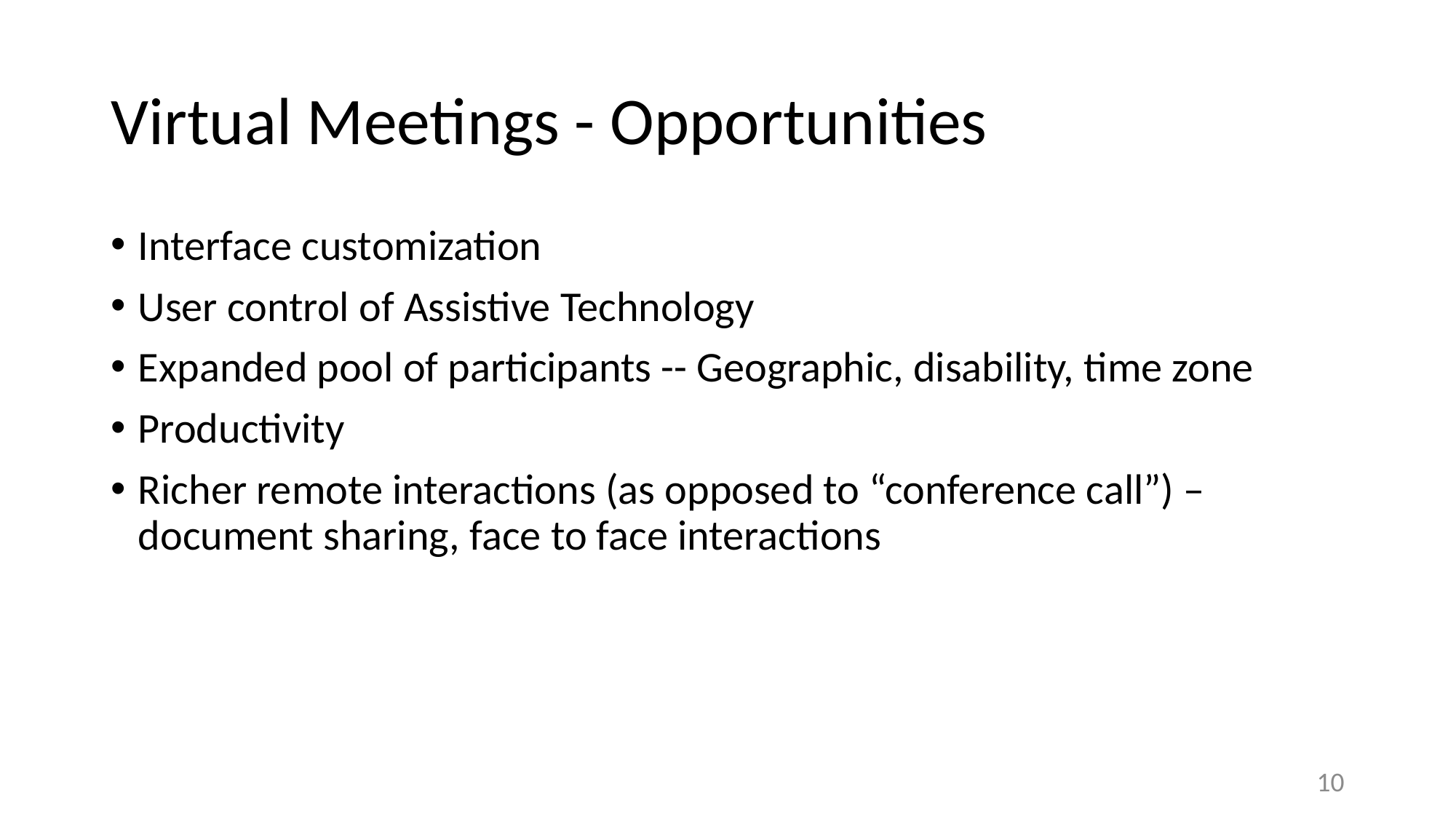

# Virtual Meetings - Opportunities
Interface customization
User control of Assistive Technology
Expanded pool of participants -- Geographic, disability, time zone
Productivity
Richer remote interactions (as opposed to “conference call”) – document sharing, face to face interactions
10